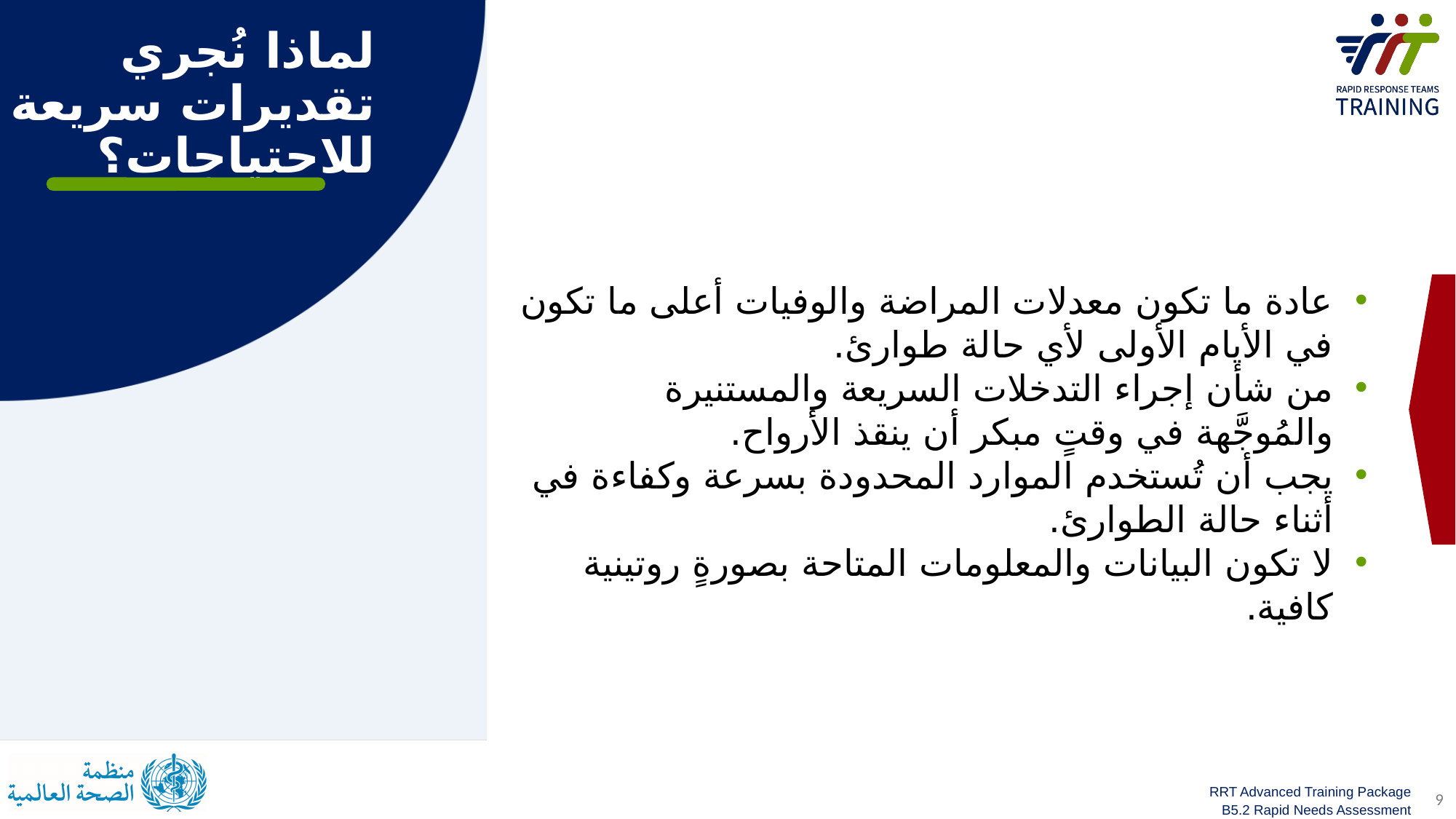

# لماذا نُجري تقديرات سريعة للاحتياجات؟

عادة ما تكون معدلات المراضة والوفيات أعلى ما تكون في الأيام الأولى لأي حالة طوارئ.
من شأن إجراء التدخلات السريعة والمستنيرة والمُوجَّهة في وقتٍ مبكر أن ينقذ الأرواح.
يجب أن تُستخدم الموارد المحدودة بسرعة وكفاءة في أثناء حالة الطوارئ.
لا تكون البيانات والمعلومات المتاحة بصورةٍ روتينية كافية.